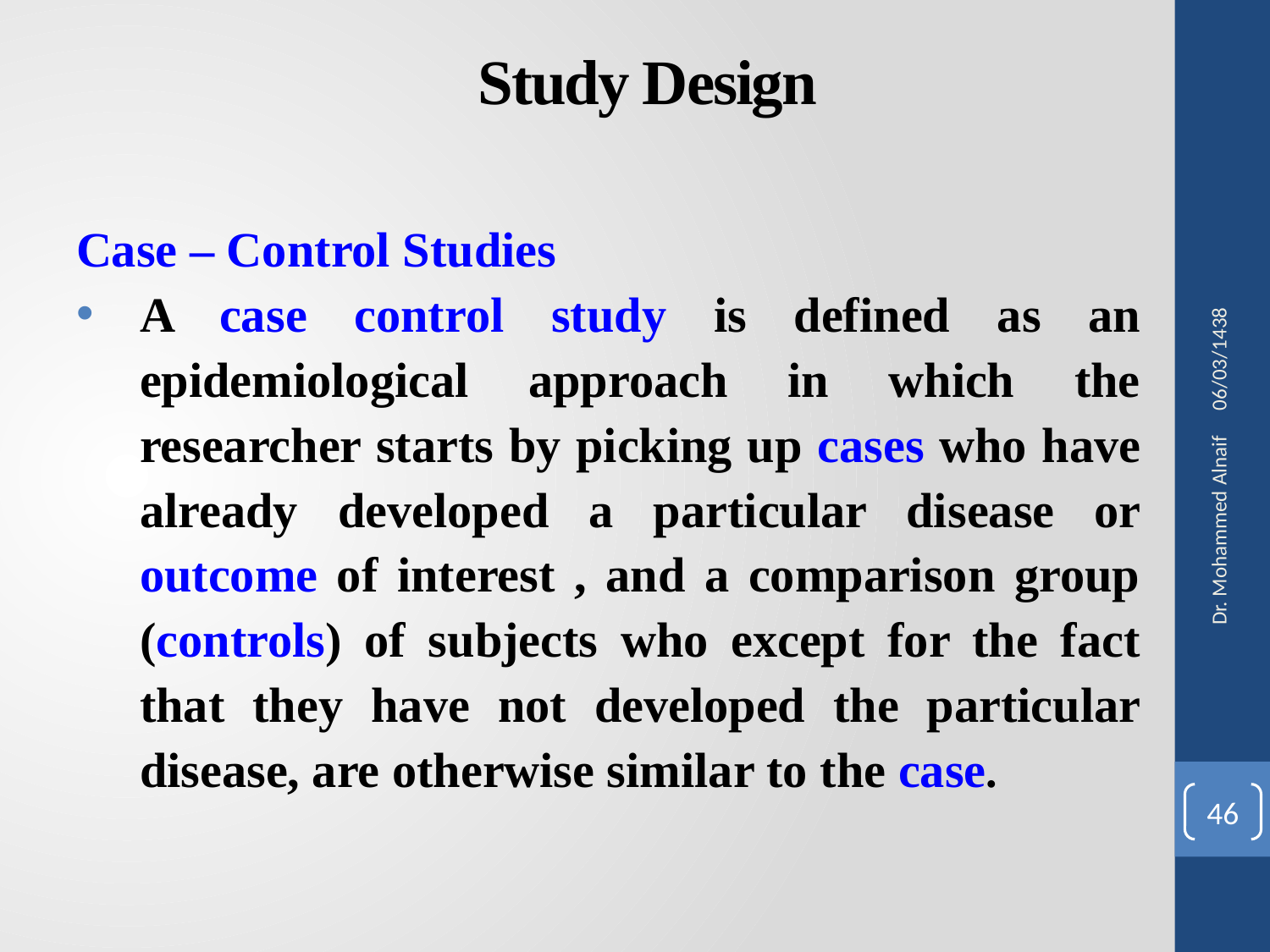

# Study Design
Case – Control Studies
A case control study is defined as an epidemiological approach in which the researcher starts by picking up cases who have already developed a particular disease or outcome of interest , and a comparison group (controls) of subjects who except for the fact that they have not developed the particular disease, are otherwise similar to the case.
06/03/1438
Dr. Mohammed Alnaif
46